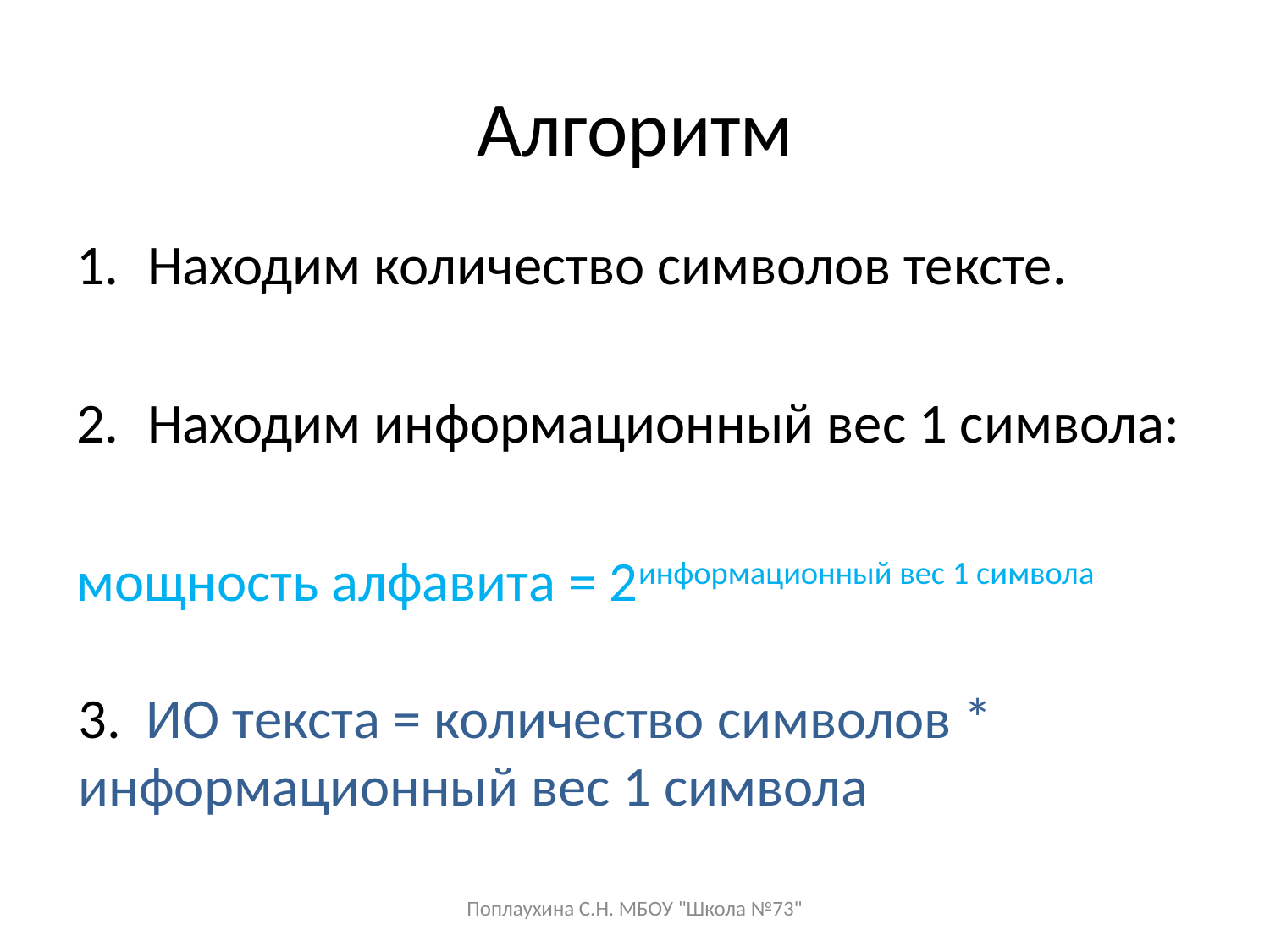

# Алгоритм
Находим количество символов тексте.

Находим информационный вес 1 символа:

мощность алфавита = 2информационный вес 1 символа
3.  ИО текста = количество символов * информационный вес 1 символа
Поплаухина С.Н. МБОУ "Школа №73"